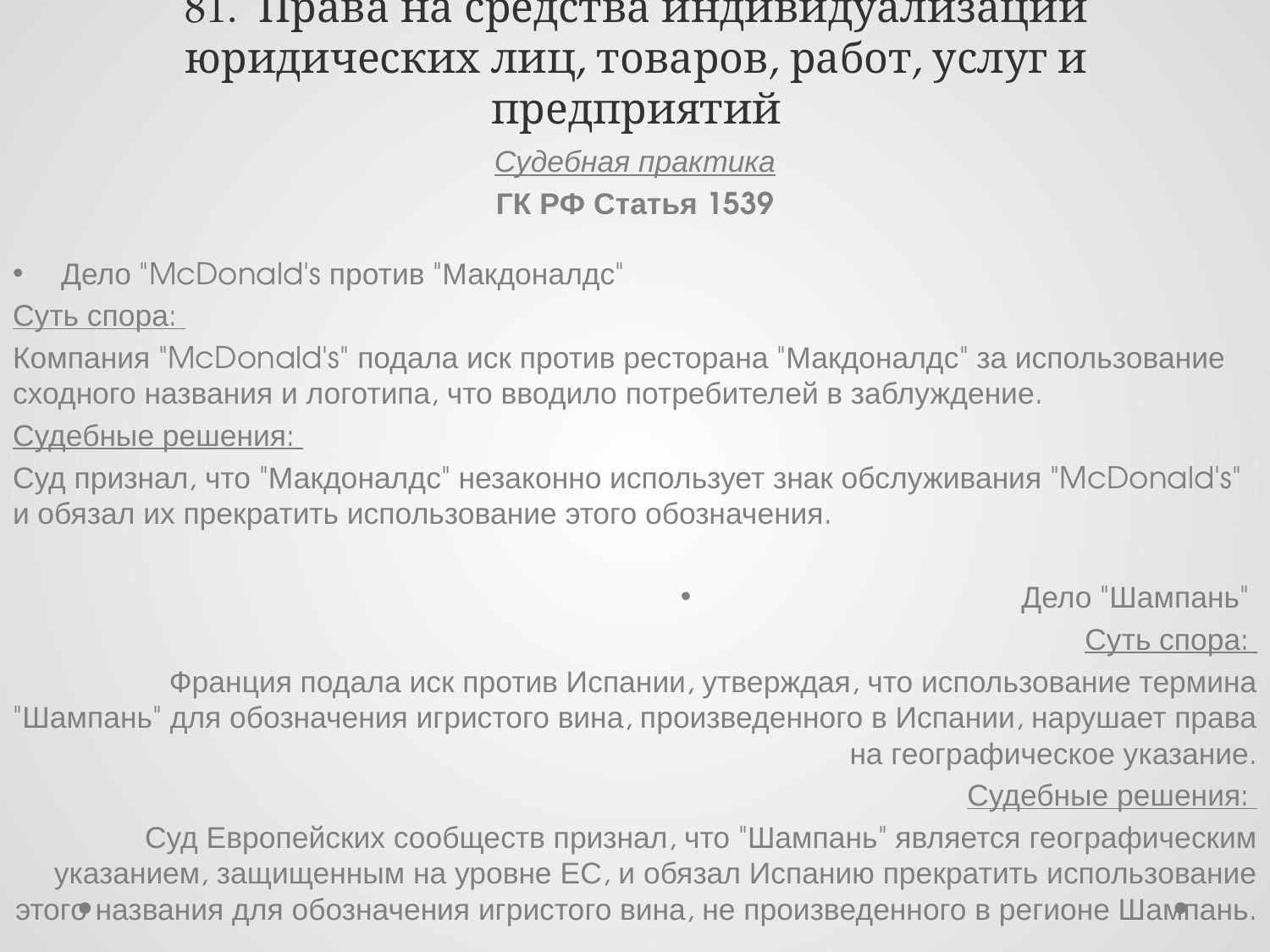

# 81.  Права на средства индивидуализации юридических лиц, товаров, работ, услуг и предприятий
Судебная практика
ГК РФ Статья 1539

Дело "McDonald's против "Макдоналдс"
Суть спора:
Компания "McDonald's" подала иск против ресторана "Макдоналдс" за использование сходного названия и логотипа, что вводило потребителей в заблуждение.
Судебные решения:
Суд признал, что "Макдоналдс" незаконно использует знак обслуживания "McDonald's" и обязал их прекратить использование этого обозначения.

Дело "Шампань"
Суть спора:
Франция подала иск против Испании, утверждая, что использование термина "Шампань" для обозначения игристого вина, произведенного в Испании, нарушает права на географическое указание.
Судебные решения:
Суд Европейских сообществ признал, что "Шампань" является географическим указанием, защищенным на уровне ЕС, и обязал Испанию прекратить использование этого названия для обозначения игристого вина, не произведенного в регионе Шампань.